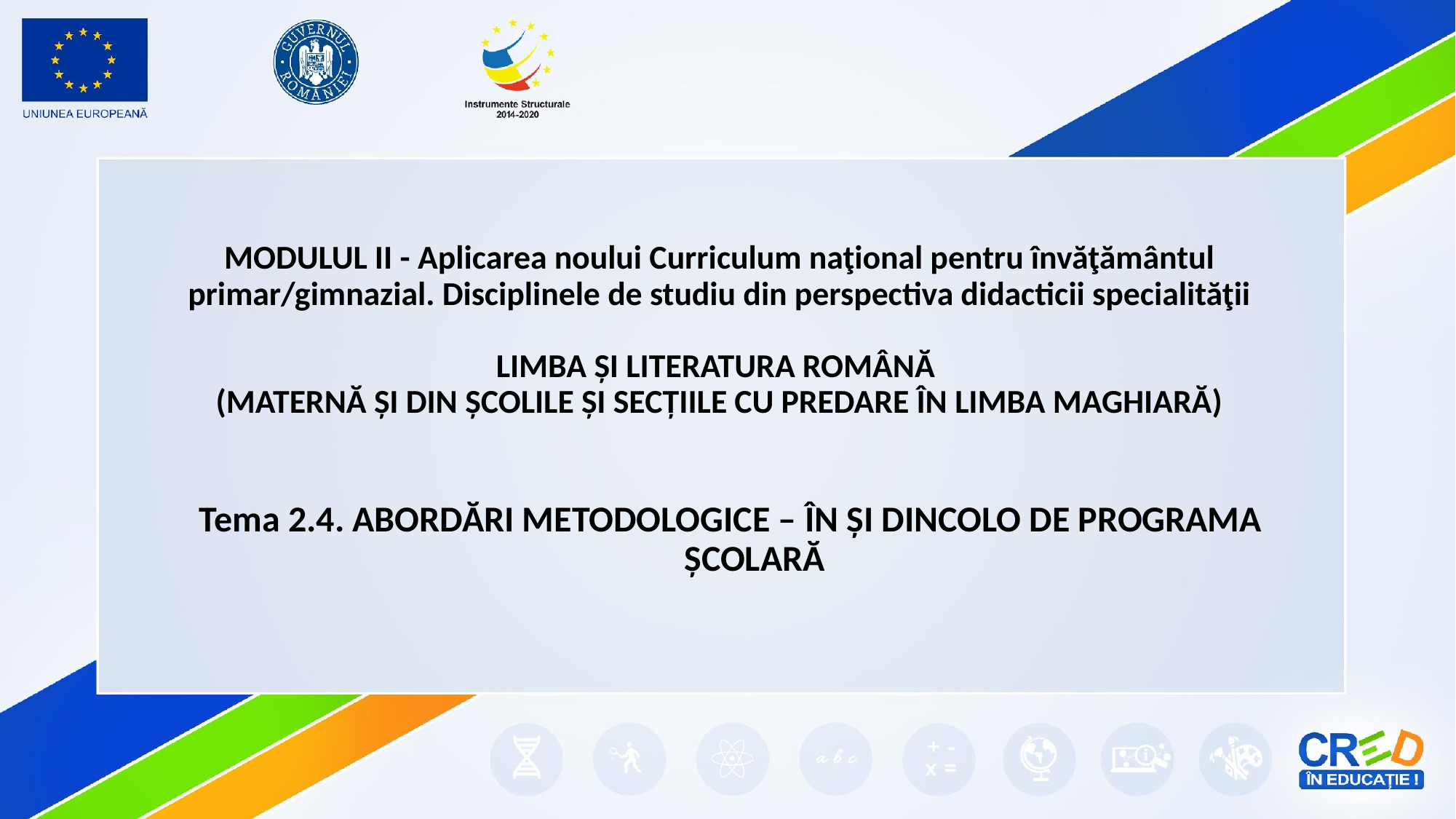

# MODULUL II - Aplicarea noului Curriculum naţional pentru învăţământul primar/gimnazial. Disciplinele de studiu din perspectiva didacticii specialităţii LIMBA ȘI LITERATURA ROMÂNĂ (MATERNĂ ȘI DIN ȘCOLILE ȘI SECȚIILE CU PREDARE ÎN LIMBA MAGHIARĂ)
Tema 2.4. ABORDĂRI METODOLOGICE – ÎN ȘI DINCOLO DE PROGRAMA ȘCOLARĂ